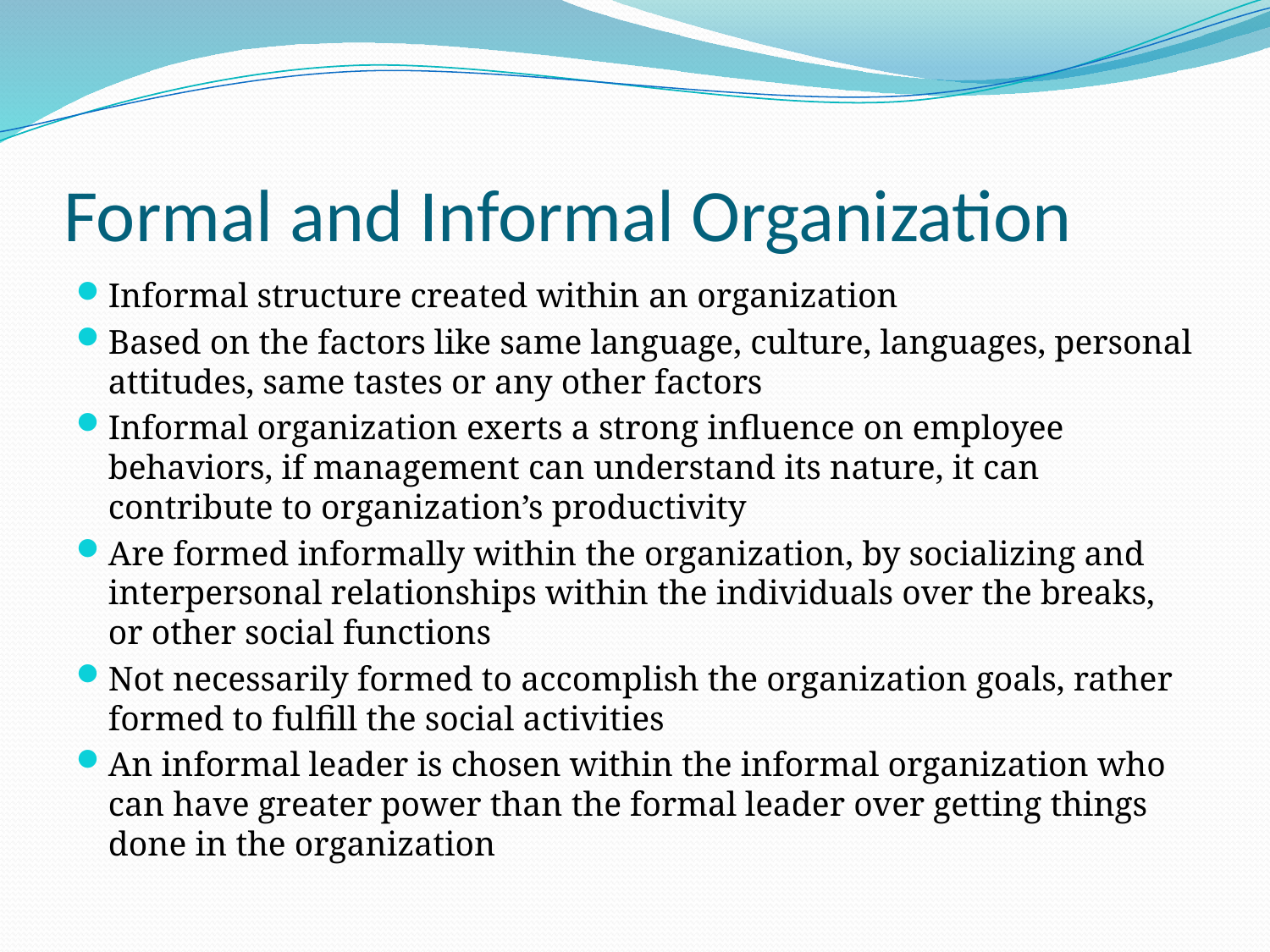

# Formal and Informal Organization
Informal structure created within an organization
Based on the factors like same language, culture, languages, personal attitudes, same tastes or any other factors
Informal organization exerts a strong influence on employee behaviors, if management can understand its nature, it can contribute to organization’s productivity
Are formed informally within the organization, by socializing and interpersonal relationships within the individuals over the breaks, or other social functions
Not necessarily formed to accomplish the organization goals, rather formed to fulfill the social activities
An informal leader is chosen within the informal organization who can have greater power than the formal leader over getting things done in the organization